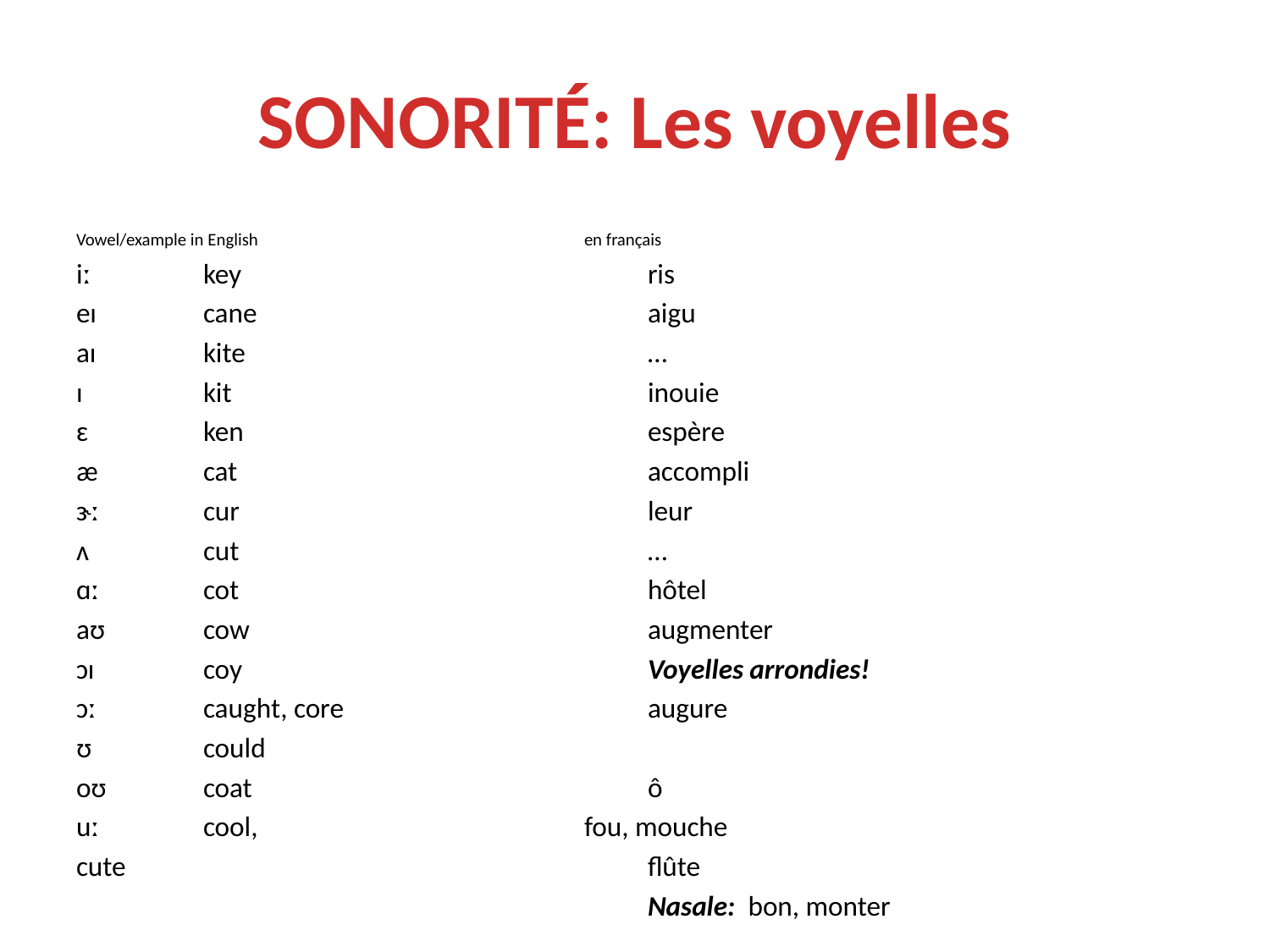

# SONORITÉ: Les voyelles
Vowel/example in English						en français
iː		key							ris
eɪ		cane							aigu
aɪ		kite							…
ɪ		kit							inouie
ɛ		ken							espère
æ		cat							accompli
ɝː		cur							leur
ʌ		cut							…
ɑː		cot							hôtel
aʊ		cow							augmenter
ɔɪ		coy							Voyelles arrondies!
ɔː		caught, core					augure
ʊ		could
oʊ		coat							ô
uː		cool, 						fou, mouche
cute									flûte
									Nasale:  bon, monter